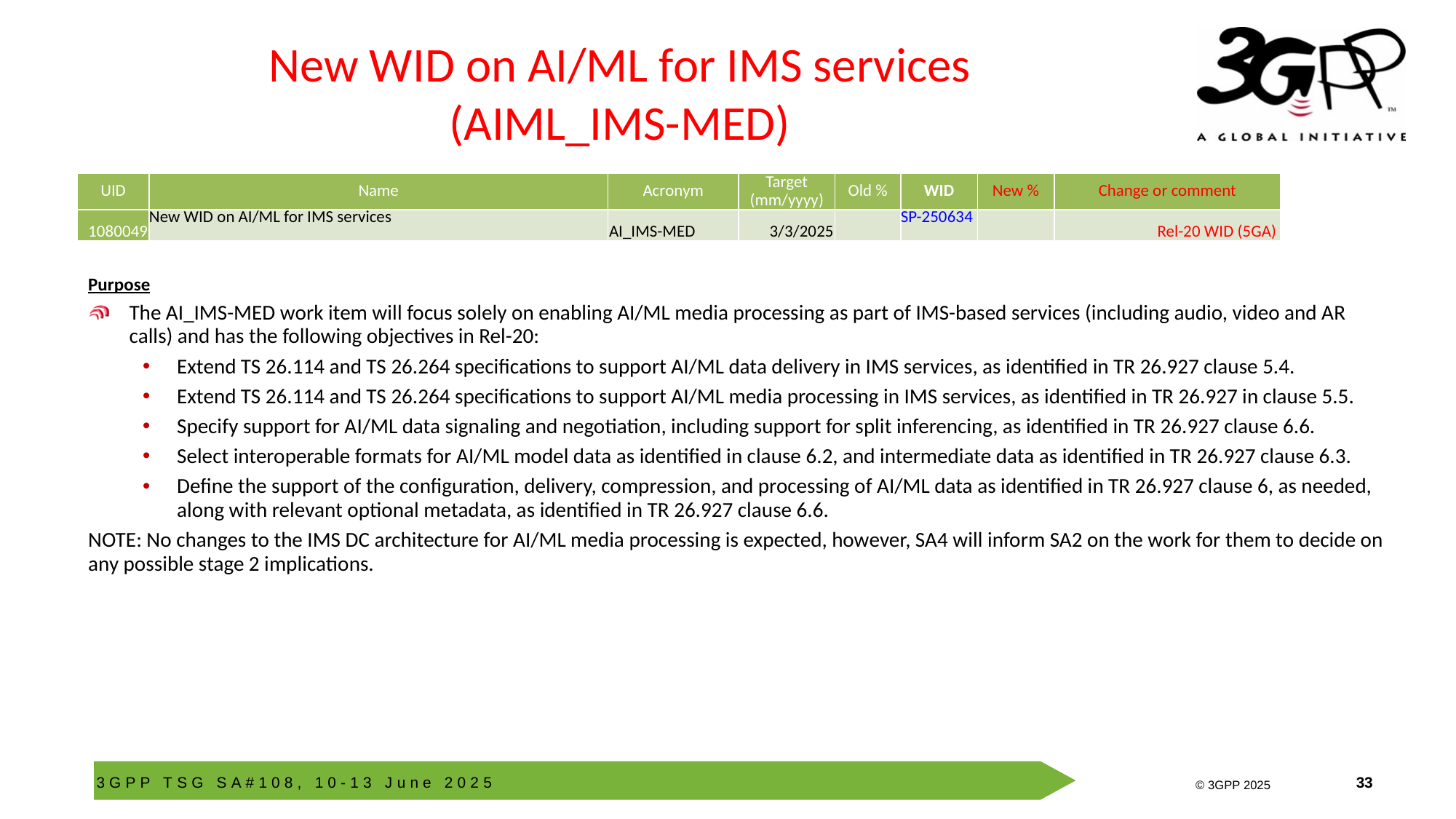

# New WID on AI/ML for IMS services (AIML_IMS-MED)
| UID | Name | Acronym | Target (mm/yyyy) | Old % | WID | New % | Change or comment |
| --- | --- | --- | --- | --- | --- | --- | --- |
| 1080049 | New WID on AI/ML for IMS services | AI\_IMS-MED | 3/3/2025 |  | SP-250634 |  | Rel-20 WID (5GA) |
Purpose
The AI_IMS-MED work item will focus solely on enabling AI/ML media processing as part of IMS-based services (including audio, video and AR calls) and has the following objectives in Rel-20:
Extend TS 26.114 and TS 26.264 specifications to support AI/ML data delivery in IMS services, as identified in TR 26.927 clause 5.4.
Extend TS 26.114 and TS 26.264 specifications to support AI/ML media processing in IMS services, as identified in TR 26.927 in clause 5.5.
Specify support for AI/ML data signaling and negotiation, including support for split inferencing, as identified in TR 26.927 clause 6.6.
Select interoperable formats for AI/ML model data as identified in clause 6.2, and intermediate data as identified in TR 26.927 clause 6.3.
Define the support of the configuration, delivery, compression, and processing of AI/ML data as identified in TR 26.927 clause 6, as needed, along with relevant optional metadata, as identified in TR 26.927 clause 6.6.
NOTE: No changes to the IMS DC architecture for AI/ML media processing is expected, however, SA4 will inform SA2 on the work for them to decide on any possible stage 2 implications.